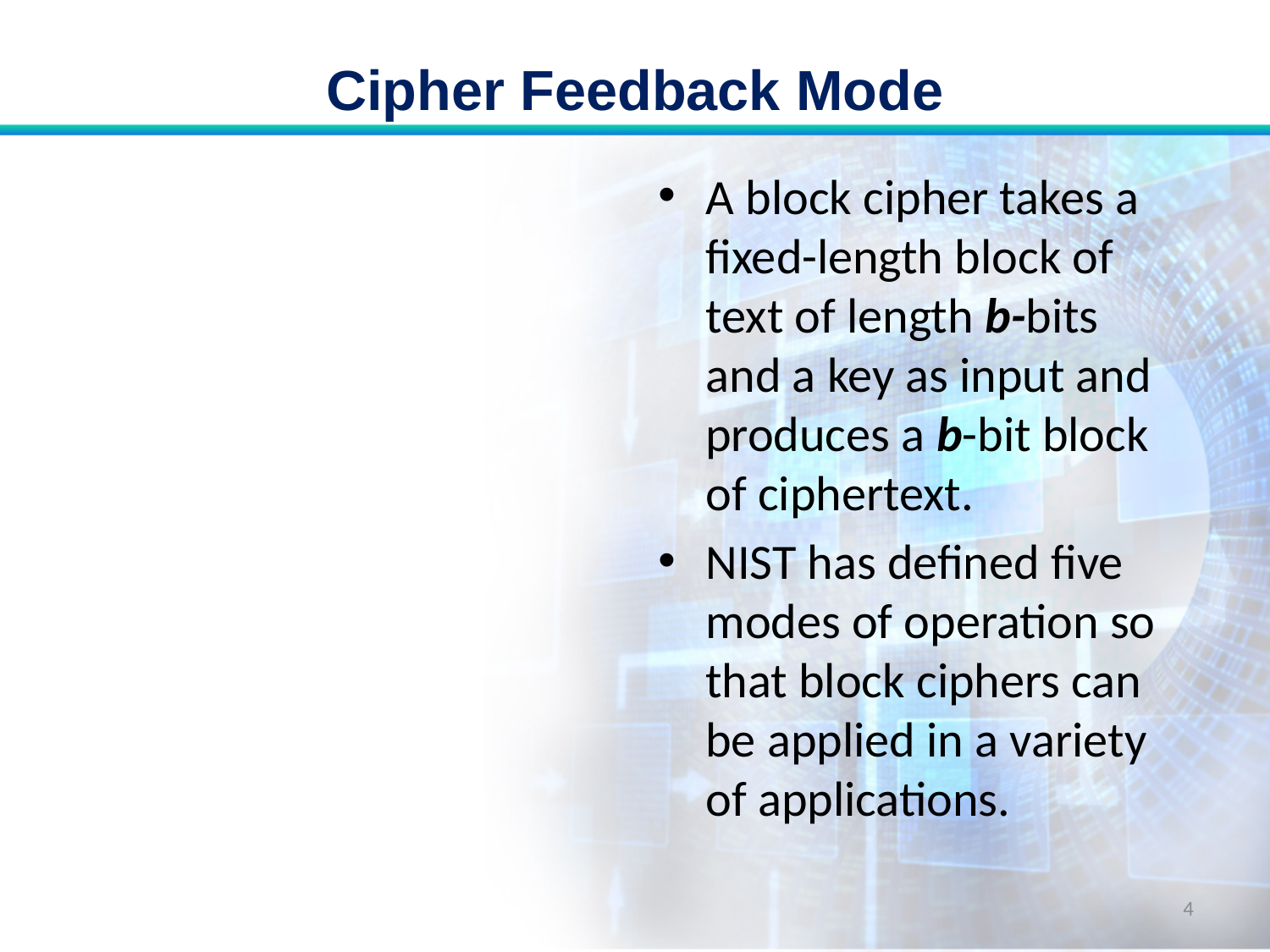

# Cipher Feedback Mode
A block cipher takes a fixed-length block of text of length b-bits and a key as input and produces a b-bit block of ciphertext.
NIST has defined five modes of operation so that block ciphers can be applied in a variety of applications.

4